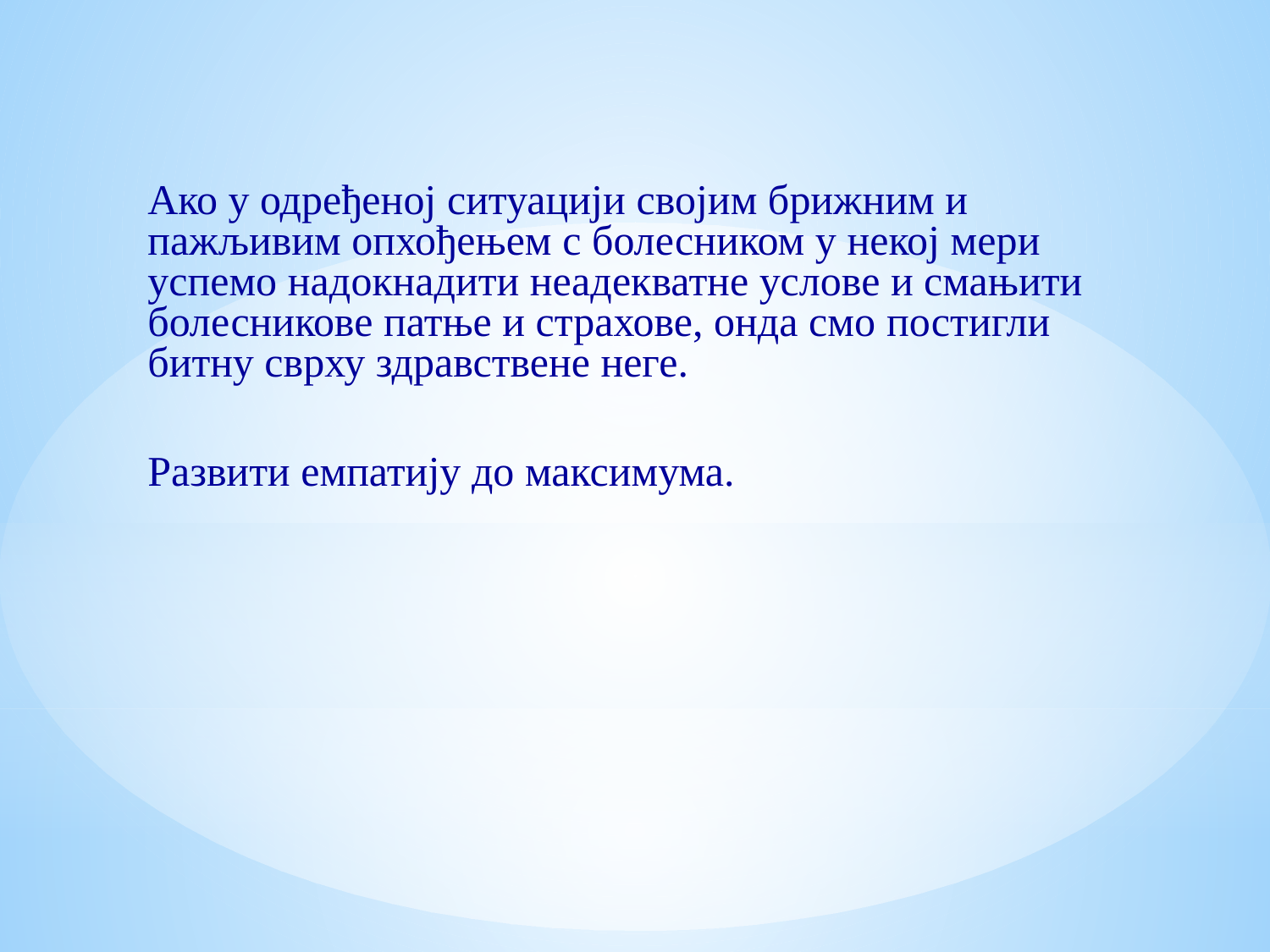

Ако у одређеној ситуацији својим брижним и пажљивим опхођењем с болесником у некој мери успемо надокнадити неадекватне услове и смањити болесникове патње и страхове, онда смо постигли битну сврху здравствене неге.

Развити емпатију до максимума.